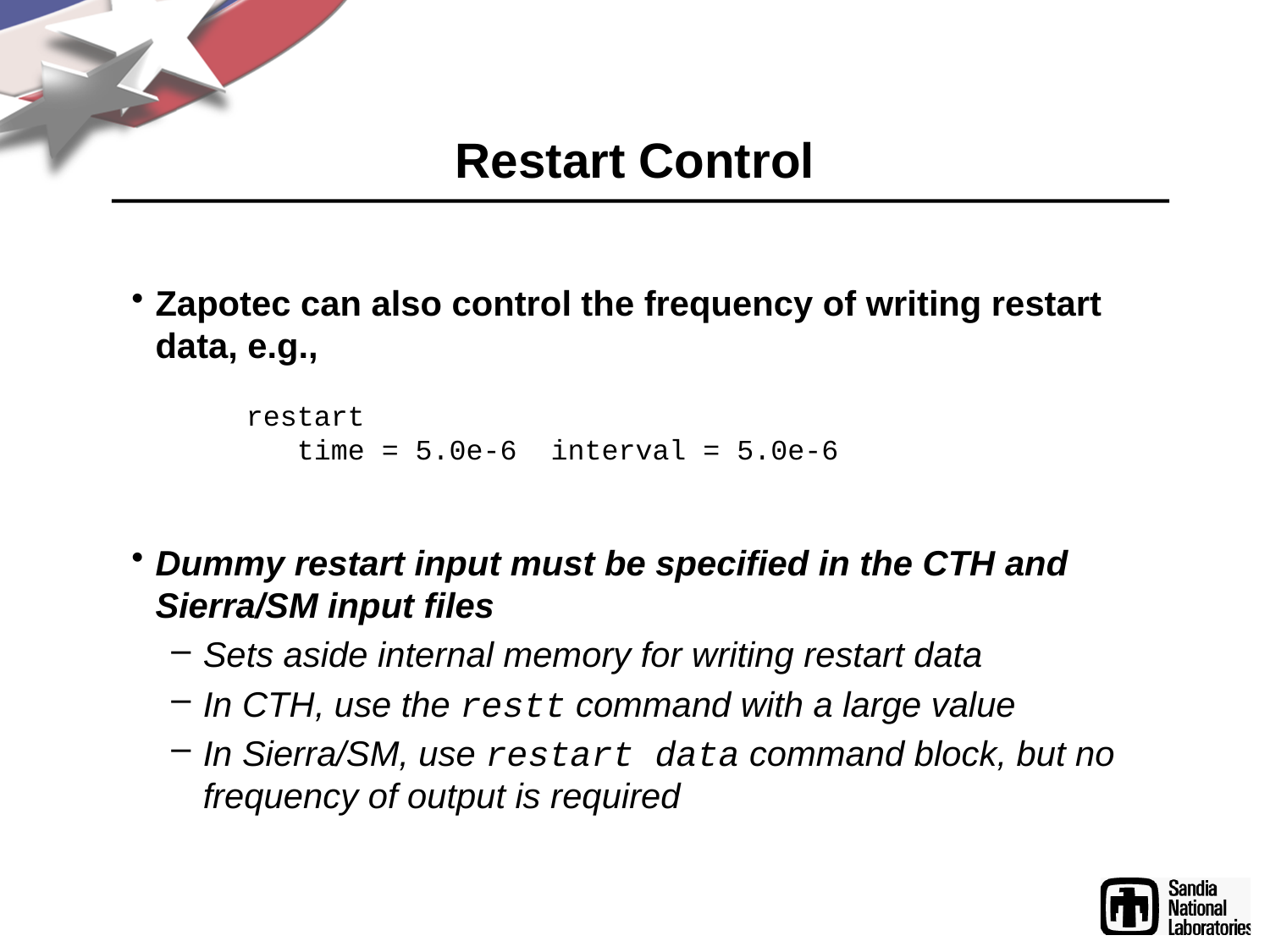

# Restart Control
Zapotec can also control the frequency of writing restart data, e.g.,

Dummy restart input must be specified in the CTH and Sierra/SM input files
Sets aside internal memory for writing restart data
In CTH, use the restt command with a large value
In Sierra/SM, use restart data command block, but no frequency of output is required
restart
   time = 5.0e-6  interval = 5.0e-6